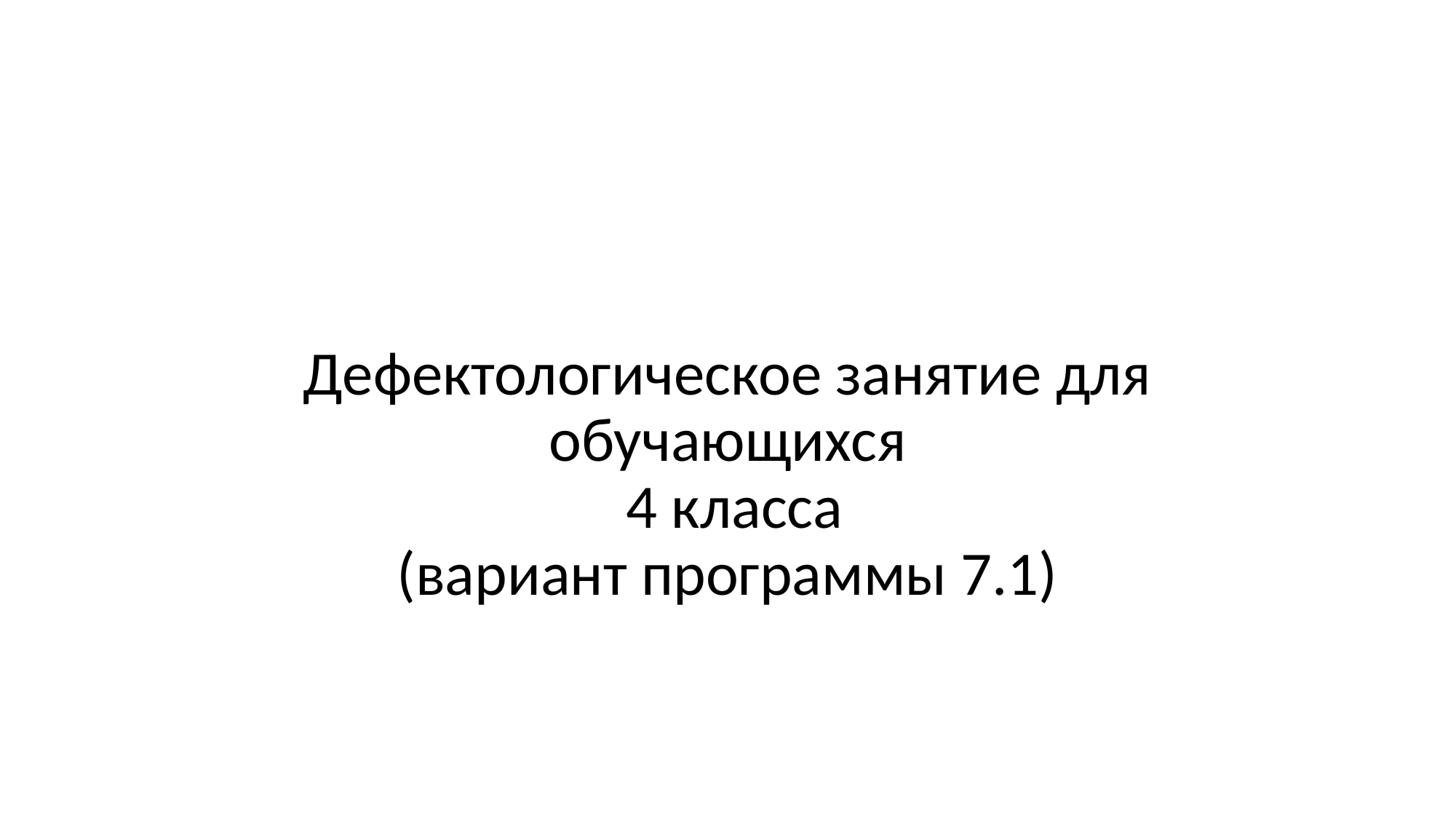

# Дефектологическое занятие для обучающихся 4 класса (вариант программы 7.1)